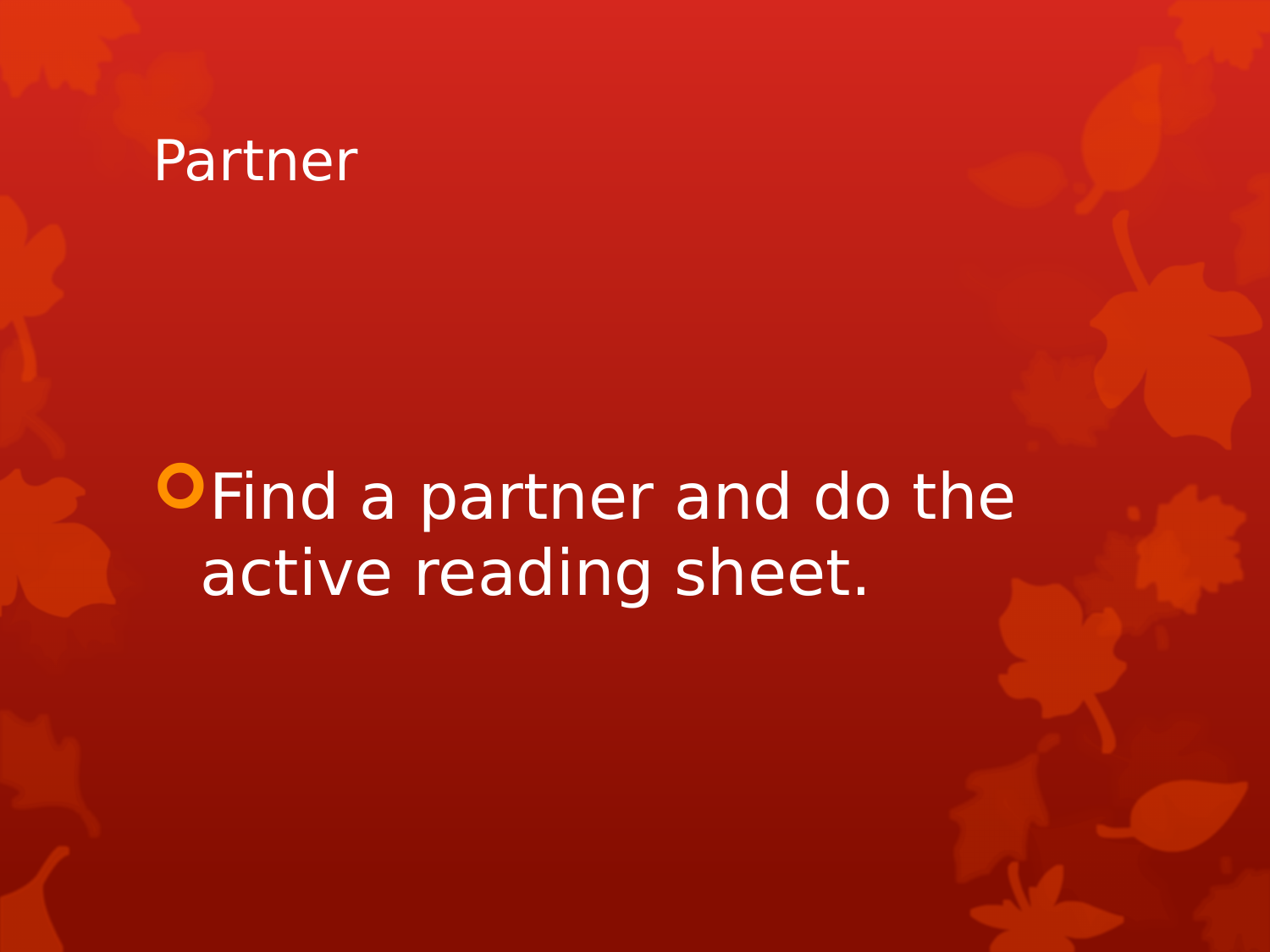

# Partner
Find a partner and do the active reading sheet.